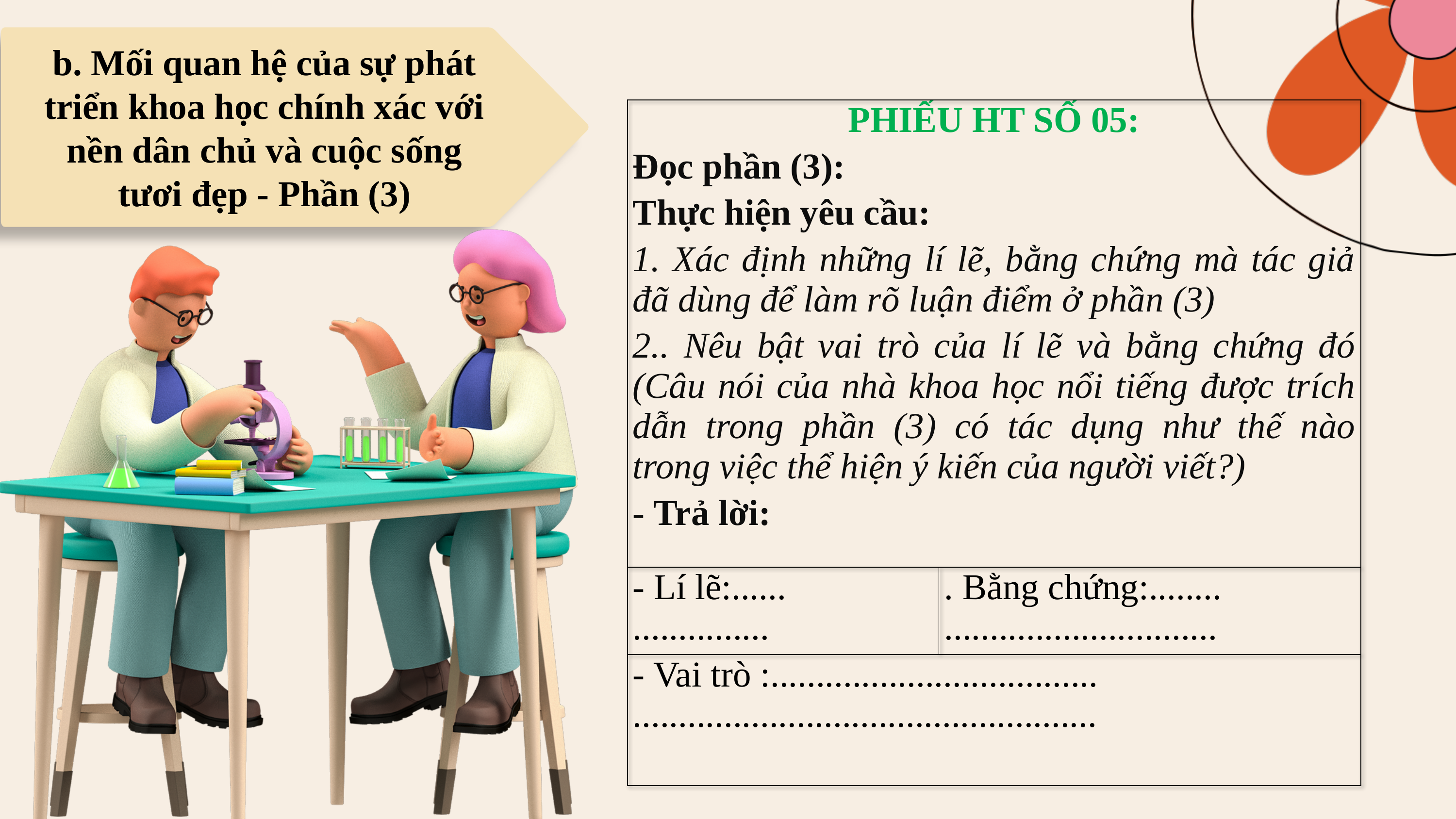

b. Mối quan hệ của sự phát triển khoa học chính xác với nền dân chủ và cuộc sống tươi đẹp - Phần (3)
| PHIẾU HT SỐ 05: Đọc phần (3): Thực hiện yêu cầu: 1. Xác định những lí lẽ, bằng chứng mà tác giả đã dùng để làm rõ luận điểm ở phần (3) 2.. Nêu bật vai trò của lí lẽ và bằng chứng đó (Câu nói của nhà khoa học nổi tiếng được trích dẫn trong phần (3) có tác dụng như thế nào trong việc thể hiện ý kiến của người viết?) - Trả lời: |  |
| --- | --- |
| - Lí lẽ:...... ............... | . Bằng chứng:........ .............................. |
| - Vai trò :.................................... ................................................... |  |
1

2
5